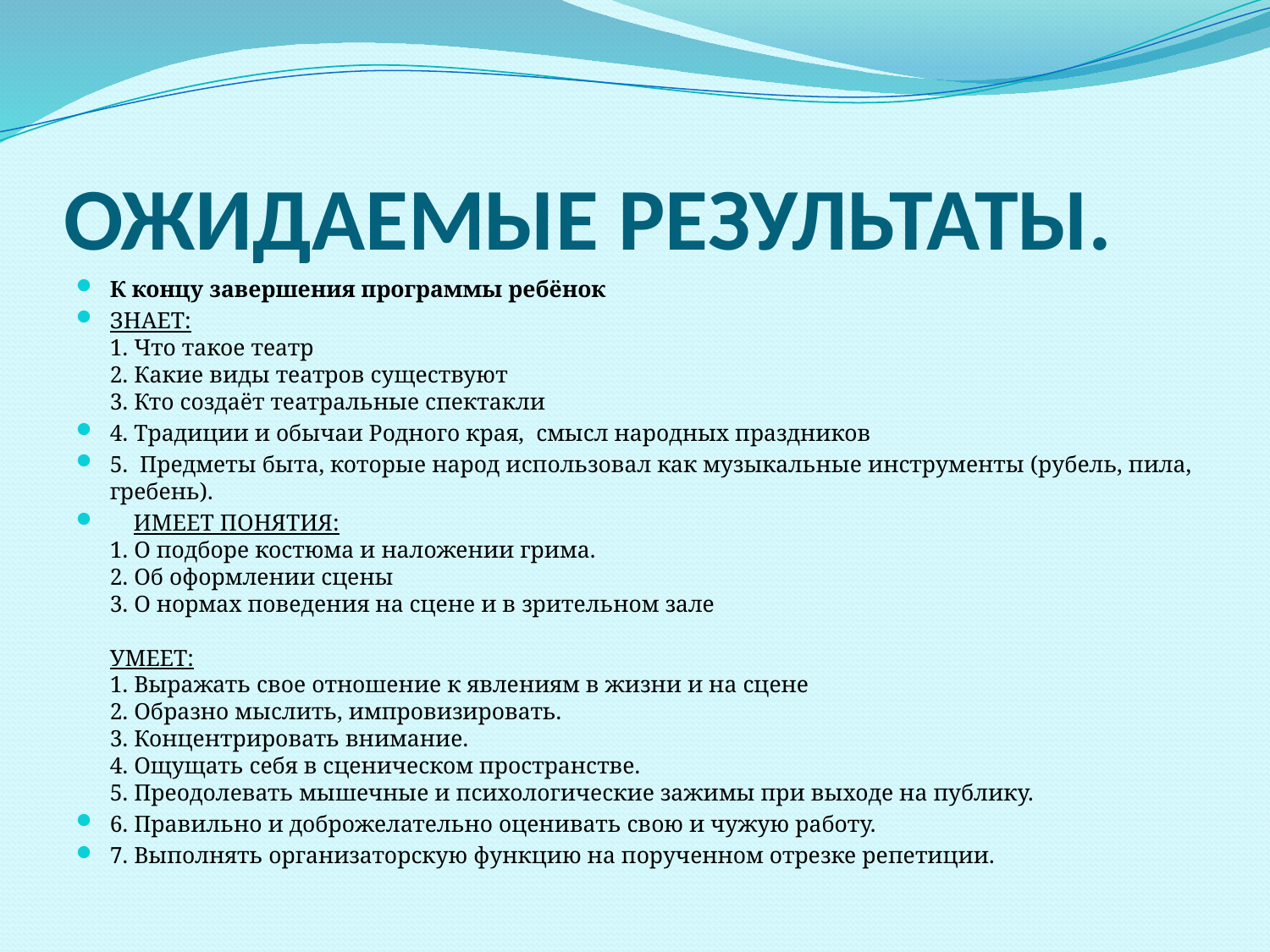

# ОЖИДАЕМЫЕ РЕЗУЛЬТАТЫ.
К концу завершения программы ребёнок
ЗНАЕТ:
1. Что такое театр
2. Какие виды театров существуют
3. Кто создаёт театральные спектакли
4. Традиции и обычаи Родного края,  смысл народных праздников
5.  Предметы быта, которые народ использовал как музыкальные инструменты (рубель, пила, гребень).
    ИМЕЕТ ПОНЯТИЯ:
1. О подборе костюма и наложении грима.
2. Об оформлении сцены
3. О нормах поведения на сцене и в зрительном зале
УМЕЕТ:
1. Выражать свое отношение к явлениям в жизни и на сцене
2. Образно мыслить, импровизировать.
3. Концентрировать внимание.
4. Ощущать себя в сценическом пространстве.
5. Преодолевать мышечные и психологические зажимы при выходе на публику.
6. Правильно и доброжелательно оценивать свою и чужую работу.
7. Выполнять организаторскую функцию на порученном отрезке репетиции.